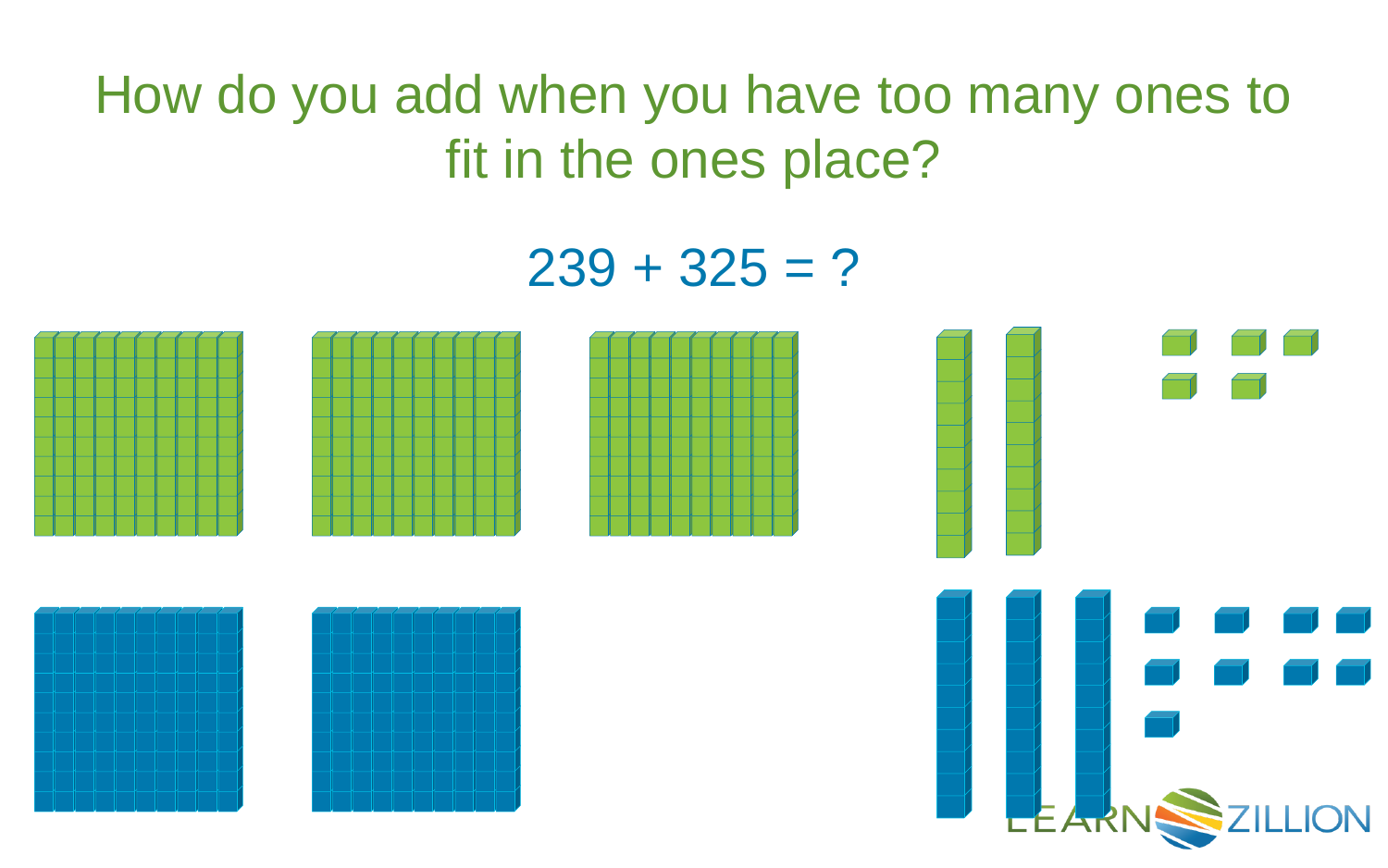

How do you add when you have too many ones to fit in the ones place?
239 + 325 = ?